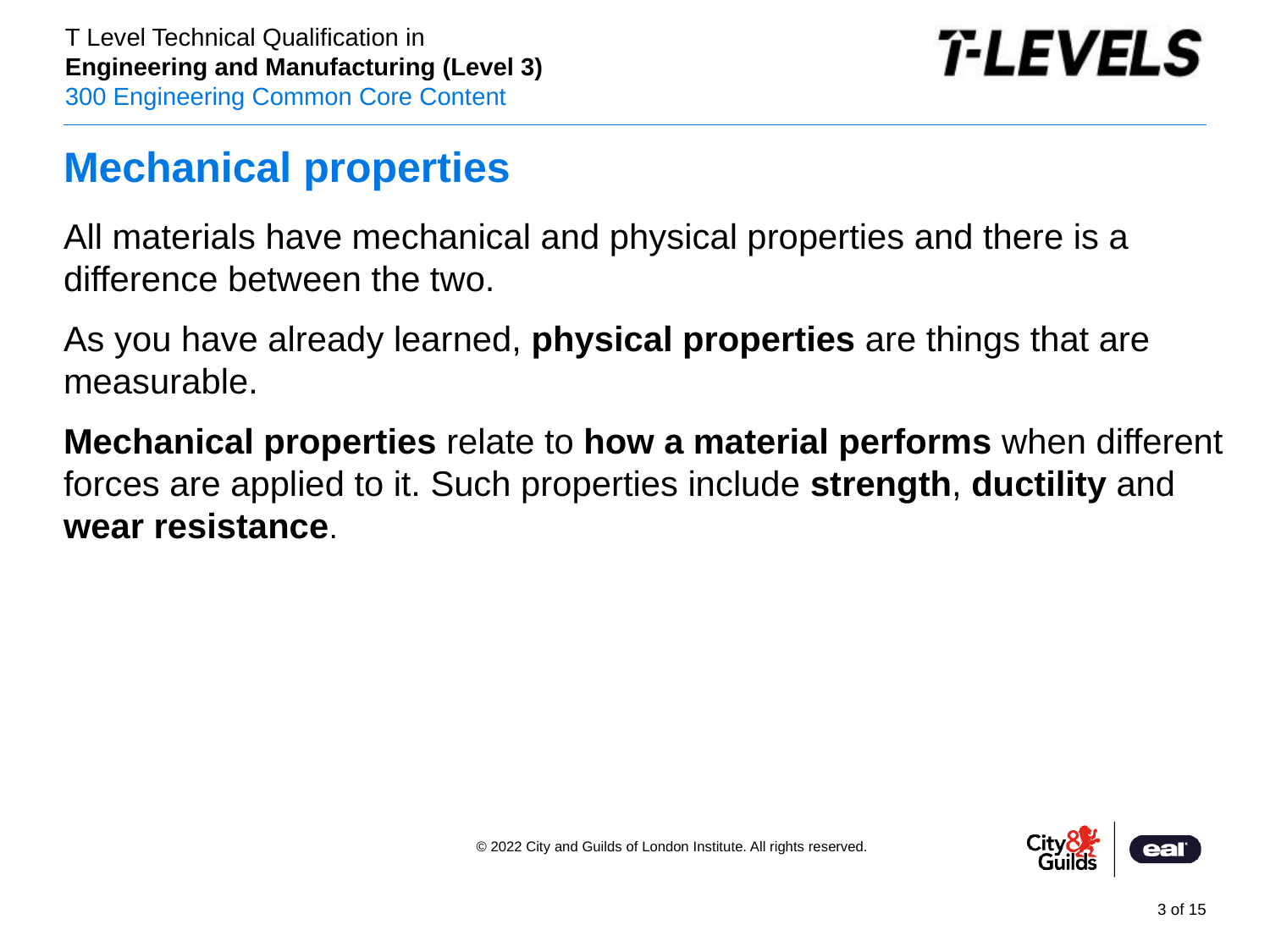

# Mechanical properties
All materials have mechanical and physical properties and there is a difference between the two.
As you have already learned, physical properties are things that are measurable.
Mechanical properties relate to how a material performs when different forces are applied to it. Such properties include strength, ductility and wear resistance.